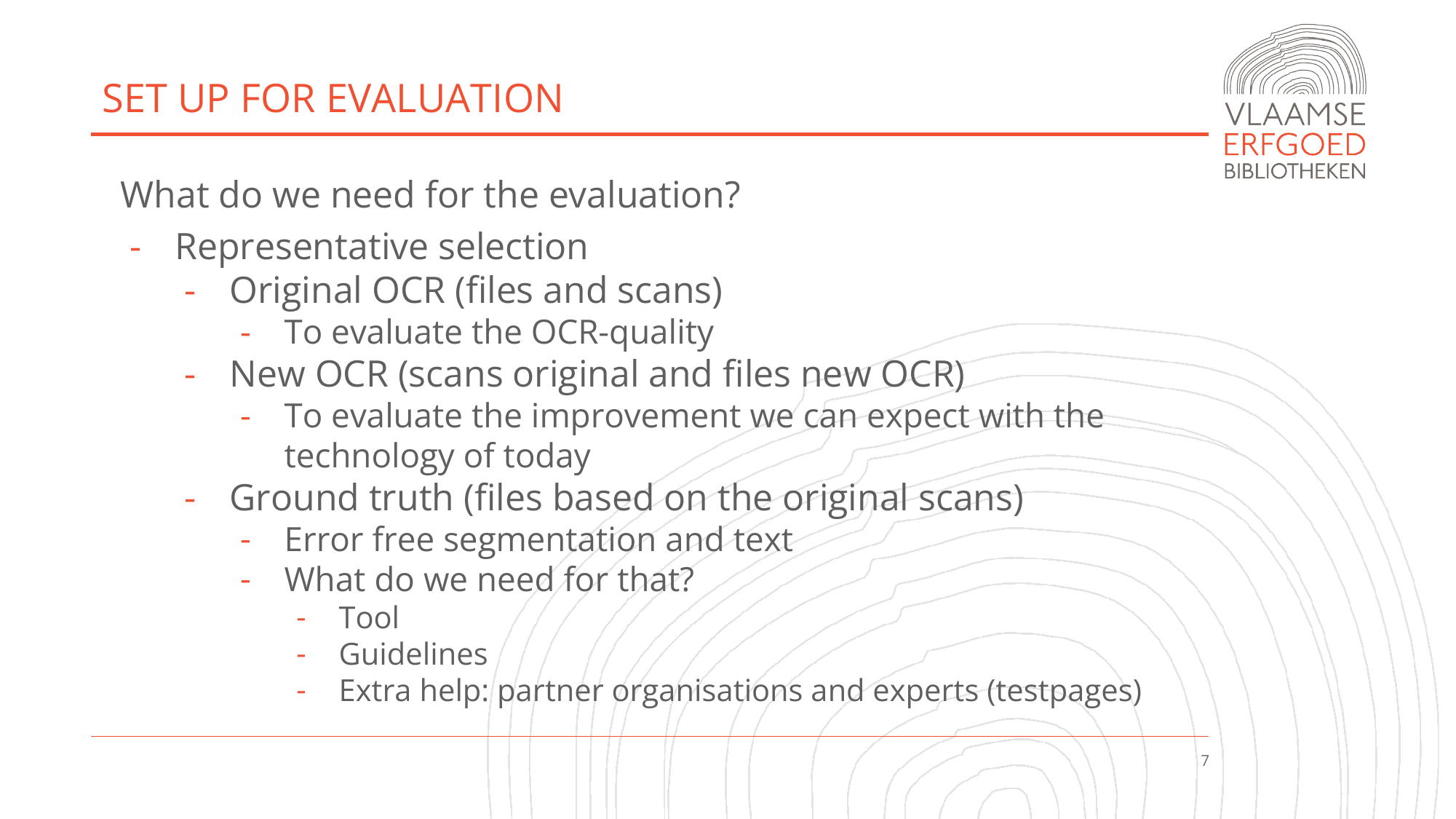

# SET UP FOR EVALUATION
What do we need for the evaluation?
Representative selection
Original OCR (files and scans)
To evaluate the OCR-quality
New OCR (scans original and files new OCR)
To evaluate the improvement we can expect with the technology of today
Ground truth (files based on the original scans)
Error free segmentation and text
What do we need for that?
Tool
Guidelines
Extra help: partner organisations and experts (testpages)

7